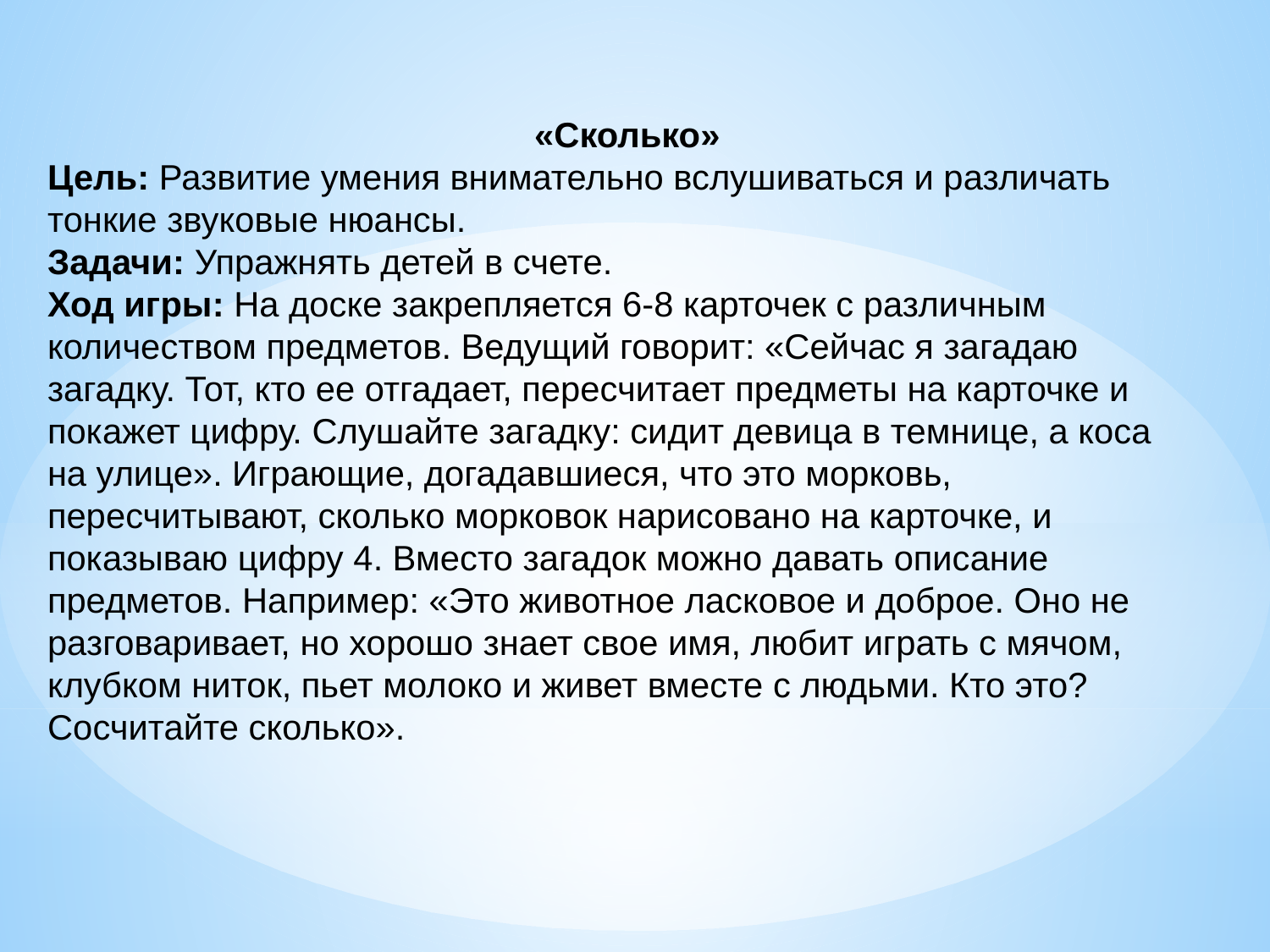

«Сколько»
Цель: Развитие умения внимательно вслушиваться и различать тонкие звуковые нюансы.
Задачи: Упражнять детей в счете.
Ход игры: На доске закрепляется 6-8 карточек с различным количеством предметов. Ведущий говорит: «Сейчас я загадаю загадку. Тот, кто ее отгадает, пересчитает предметы на карточке и покажет цифру. Слушайте загадку: сидит девица в темнице, а коса на улице». Играющие, догадавшиеся, что это морковь, пересчитывают, сколько морковок нарисовано на карточке, и показываю цифру 4. Вместо загадок можно давать описание предметов. Например: «Это животное ласковое и доброе. Оно не разговаривает, но хорошо знает свое имя, любит играть с мячом, клубком ниток, пьет молоко и живет вместе с людьми. Кто это? Сосчитайте сколько».